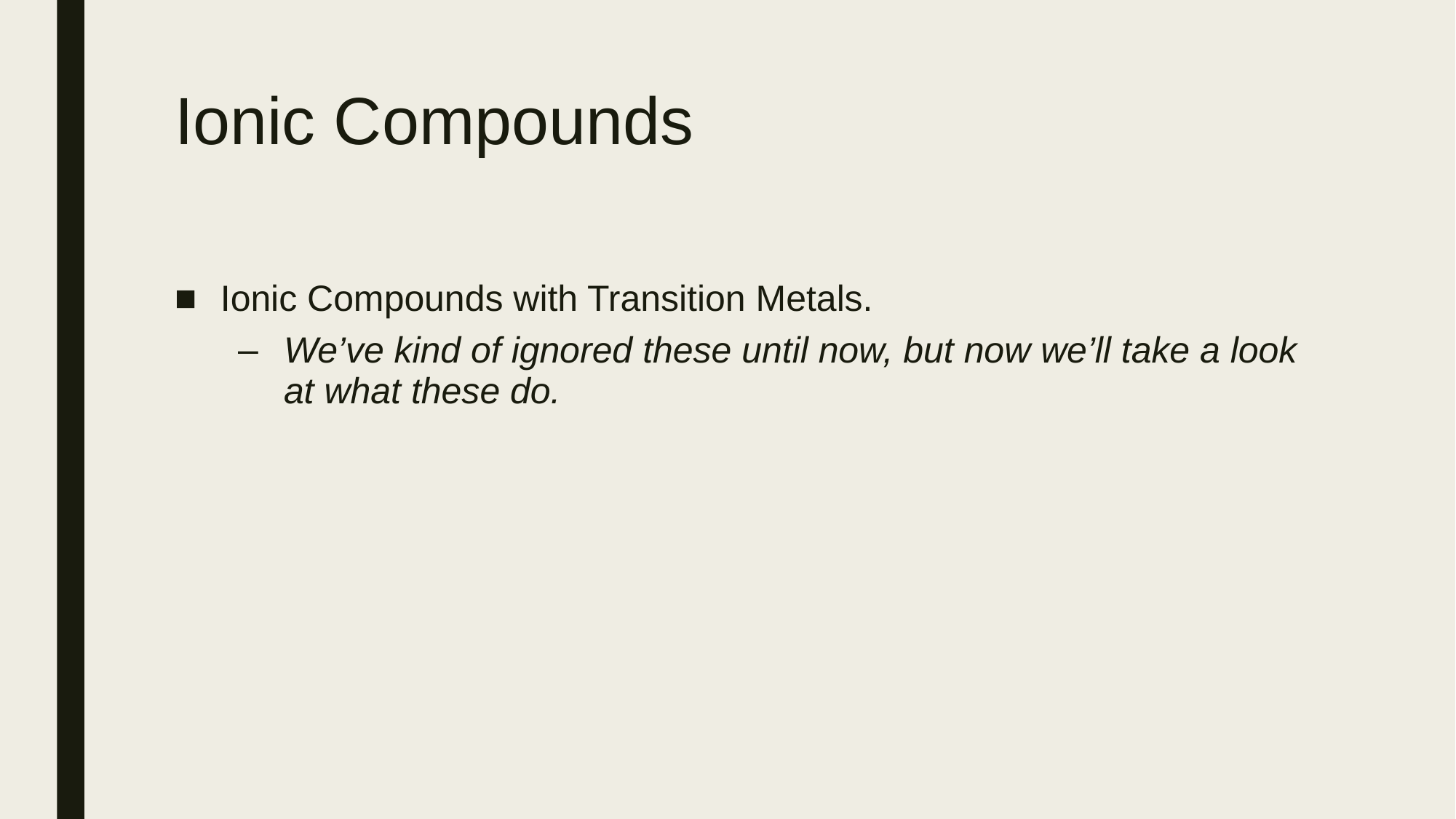

# Ionic Compounds
Ionic Compounds with Transition Metals.
We’ve kind of ignored these until now, but now we’ll take a look at what these do.